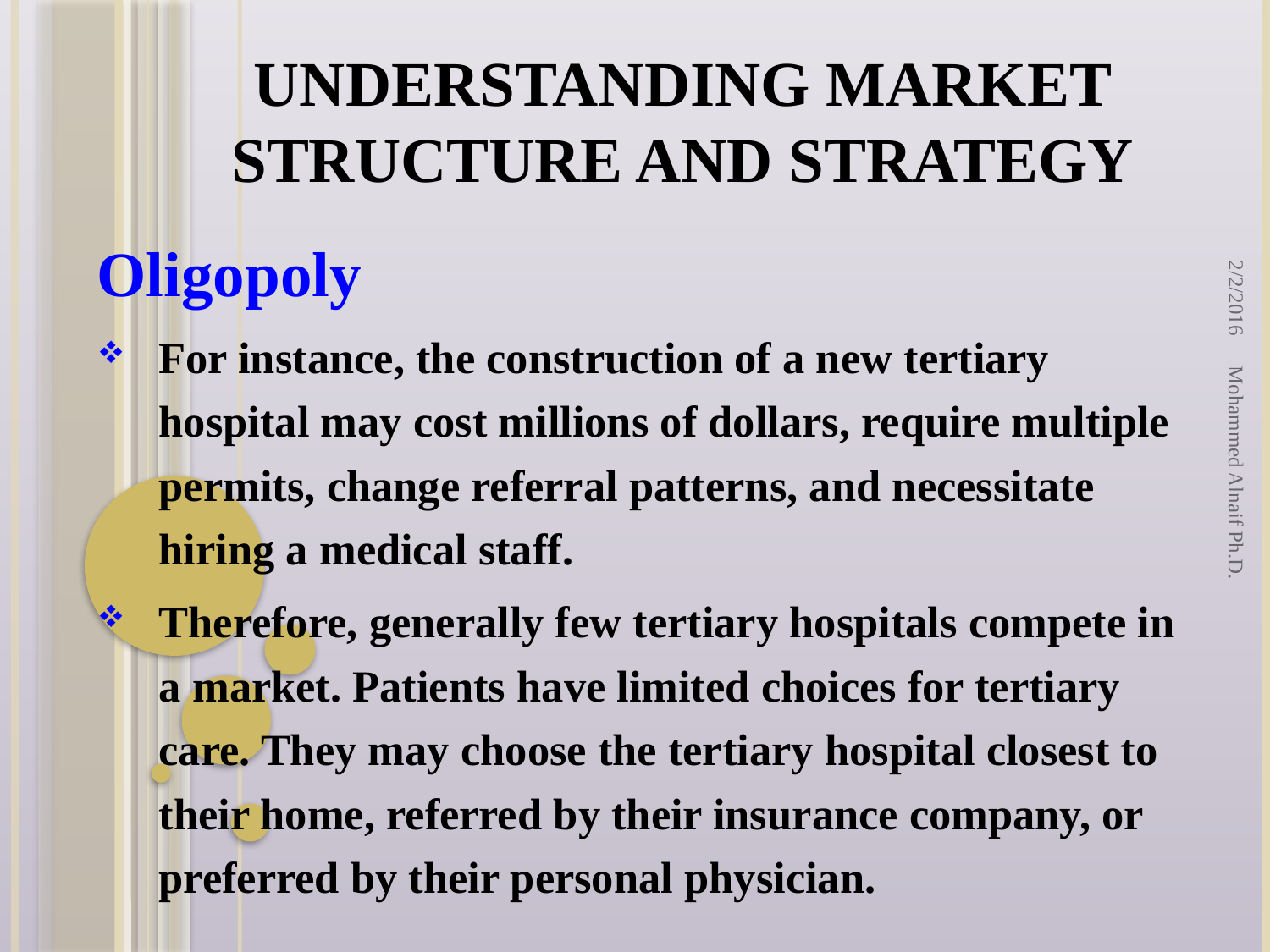

# Understanding Market Structure and Strategy
2/2/2016
Oligopoly
For instance, the construction of a new tertiary hospital may cost millions of dollars, require multiple permits, change referral patterns, and necessitate hiring a medical staff.
Therefore, generally few tertiary hospitals compete in a market. Patients have limited choices for tertiary care. They may choose the tertiary hospital closest to their home, referred by their insurance company, or preferred by their personal physician.
Mohammed Alnaif Ph.D.